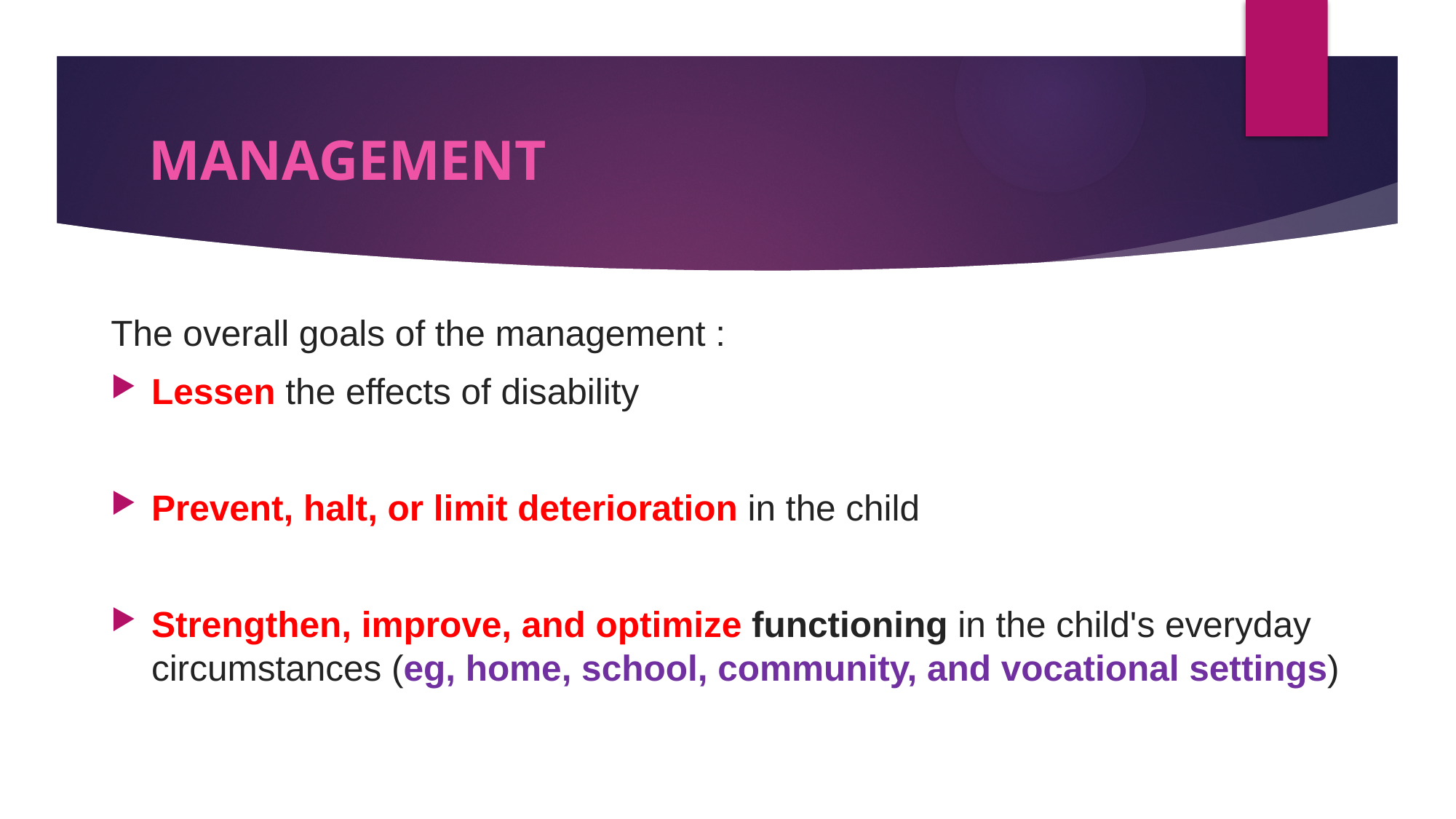

# MANAGEMENT
The overall goals of the management :
Lessen the effects of disability

Prevent, halt, or limit deterioration in the child

Strengthen, improve, and optimize functioning in the child's everyday circumstances (eg, home, school, community, and vocational settings)